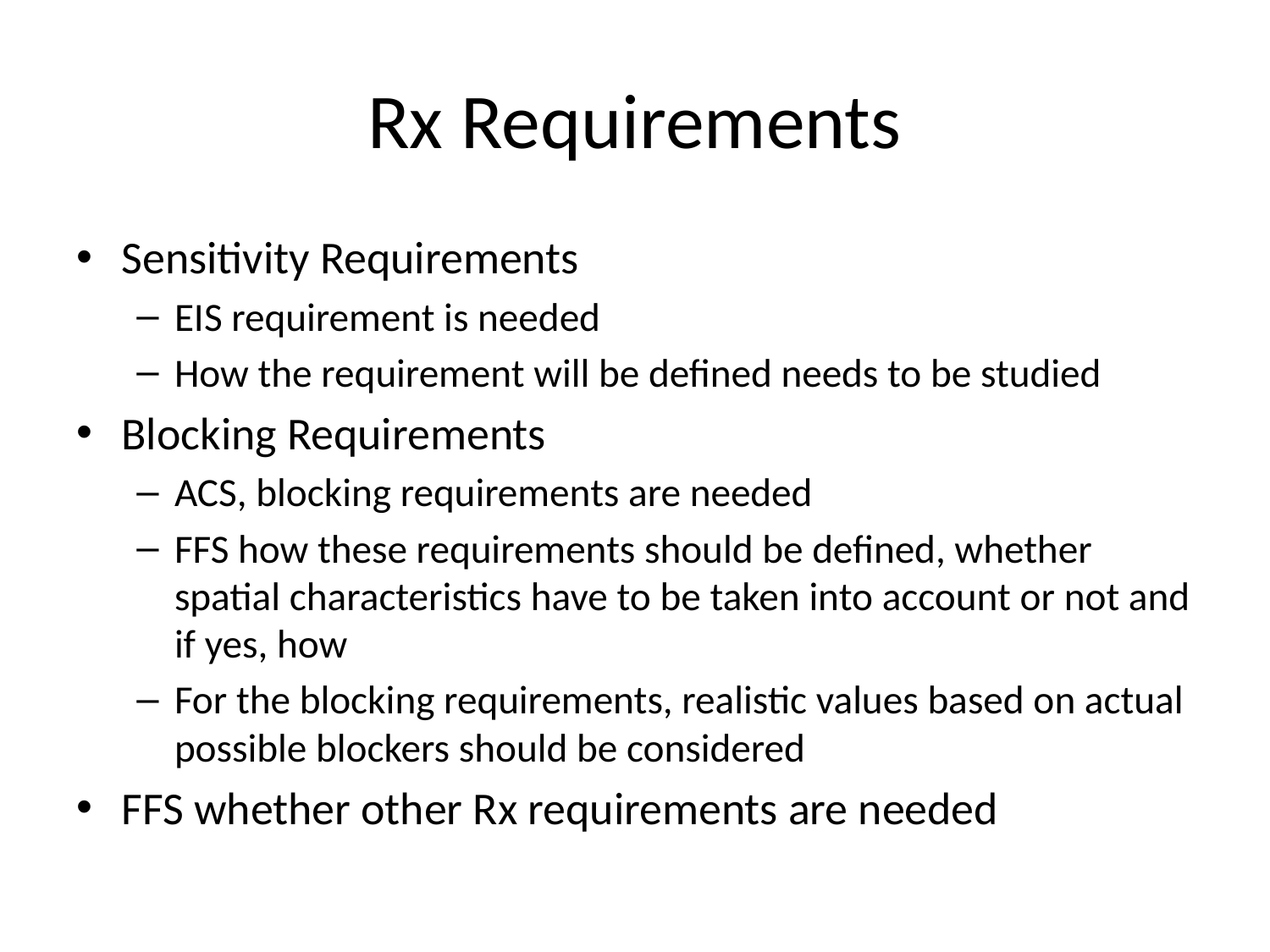

# Rx Requirements
Sensitivity Requirements
EIS requirement is needed
How the requirement will be defined needs to be studied
Blocking Requirements
ACS, blocking requirements are needed
FFS how these requirements should be defined, whether spatial characteristics have to be taken into account or not and if yes, how
For the blocking requirements, realistic values based on actual possible blockers should be considered
FFS whether other Rx requirements are needed